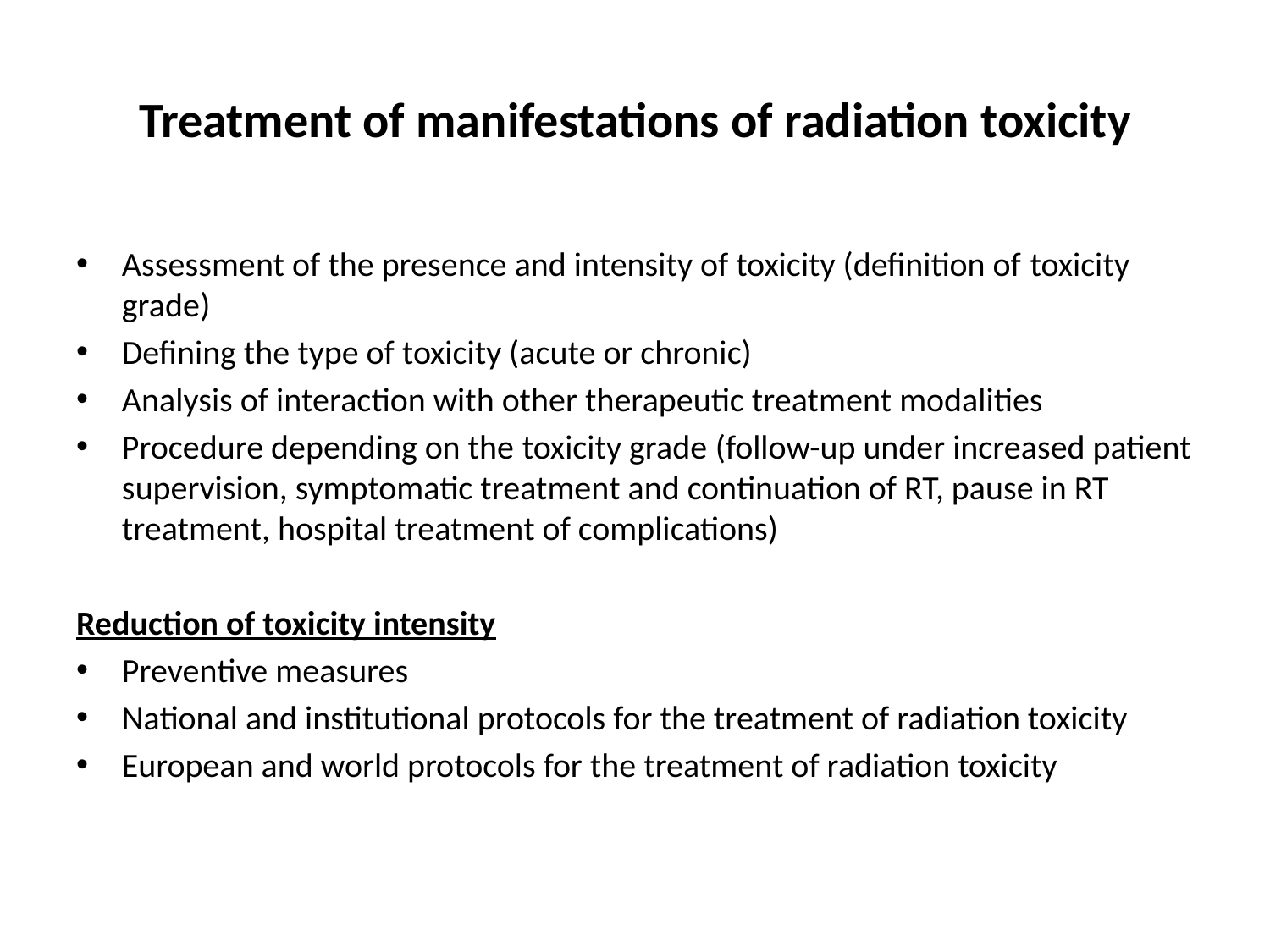

# Treatment of manifestations of radiation toxicity
Assessment of the presence and intensity of toxicity (definition of toxicity grade)
Defining the type of toxicity (acute or chronic)
Analysis of interaction with other therapeutic treatment modalities
Procedure depending on the toxicity grade (follow-up under increased patient supervision, symptomatic treatment and continuation of RT, pause in RT treatment, hospital treatment of complications)

Reduction of toxicity intensity
Preventive measures
National and institutional protocols for the treatment of radiation toxicity
European and world protocols for the treatment of radiation toxicity